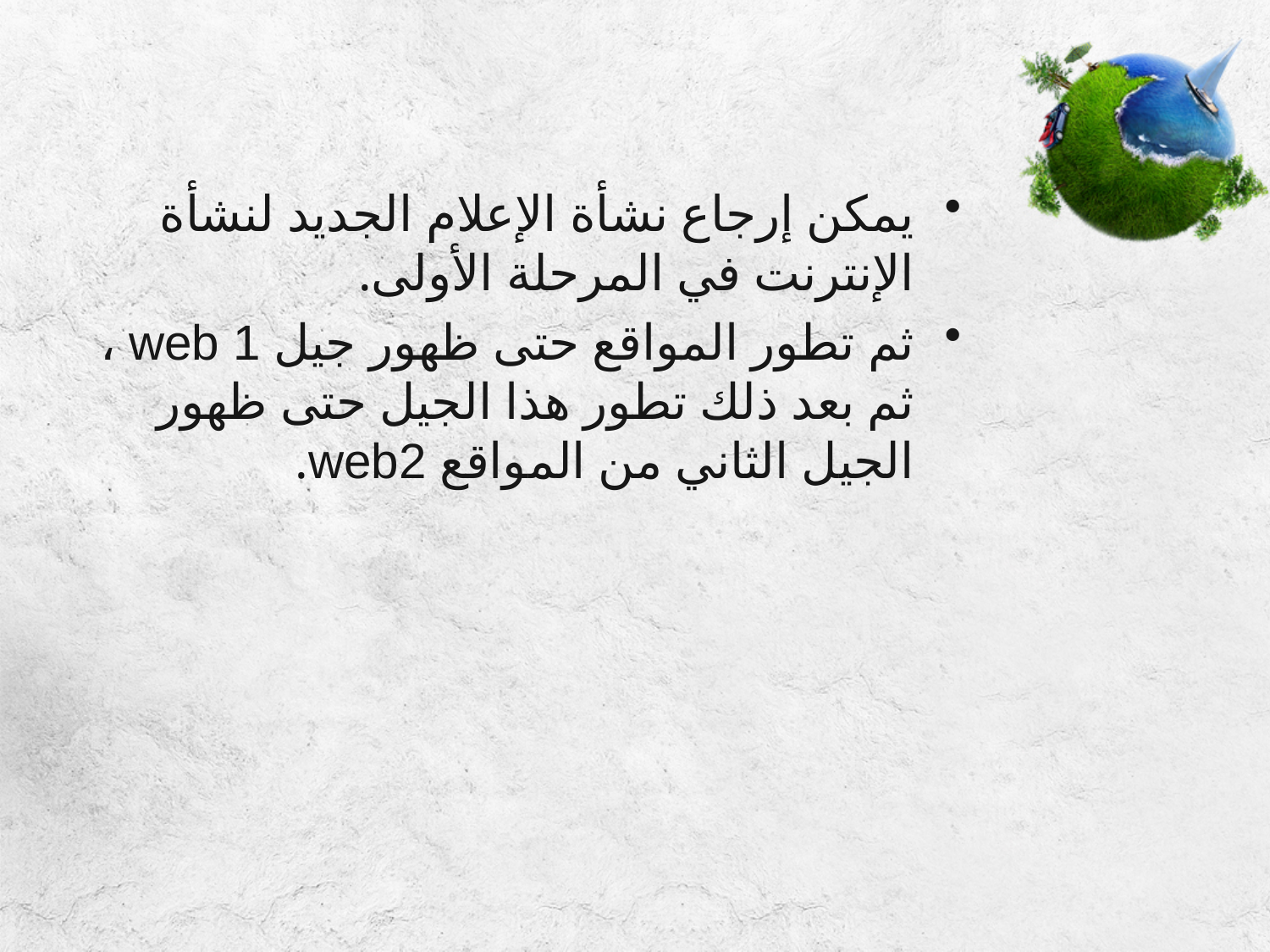

#
يمكن إرجاع نشأة الإعلام الجديد لنشأة الإنترنت في المرحلة الأولى.
ثم تطور المواقع حتى ظهور جيل web 1 ، ثم بعد ذلك تطور هذا الجيل حتى ظهور الجيل الثاني من المواقع web2.